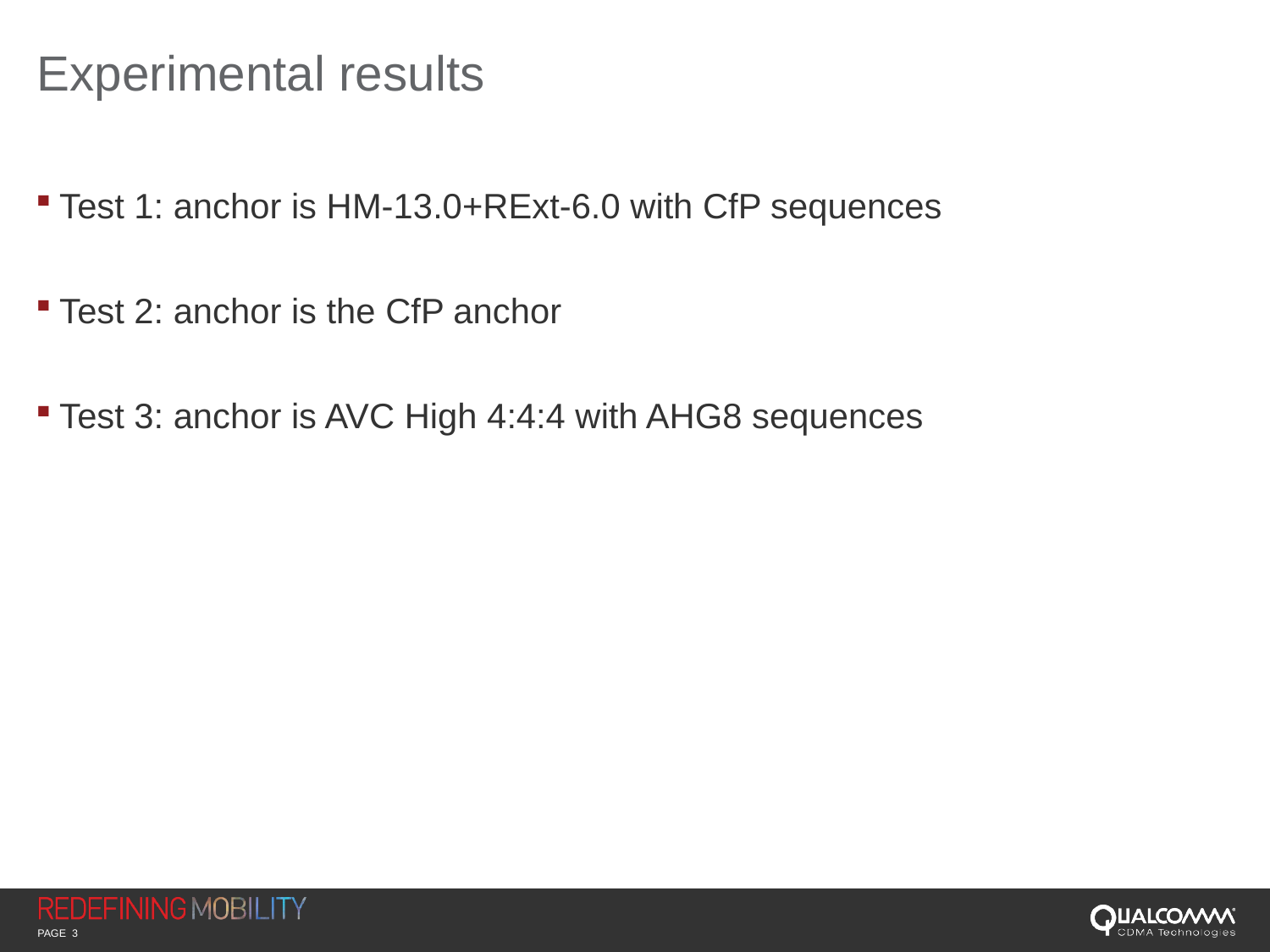

# Experimental results

Test 1: anchor is HM-13.0+RExt-6.0 with CfP sequences

Test 2: anchor is the CfP anchor

Test 3: anchor is AVC High 4:4:4 with AHG8 sequences